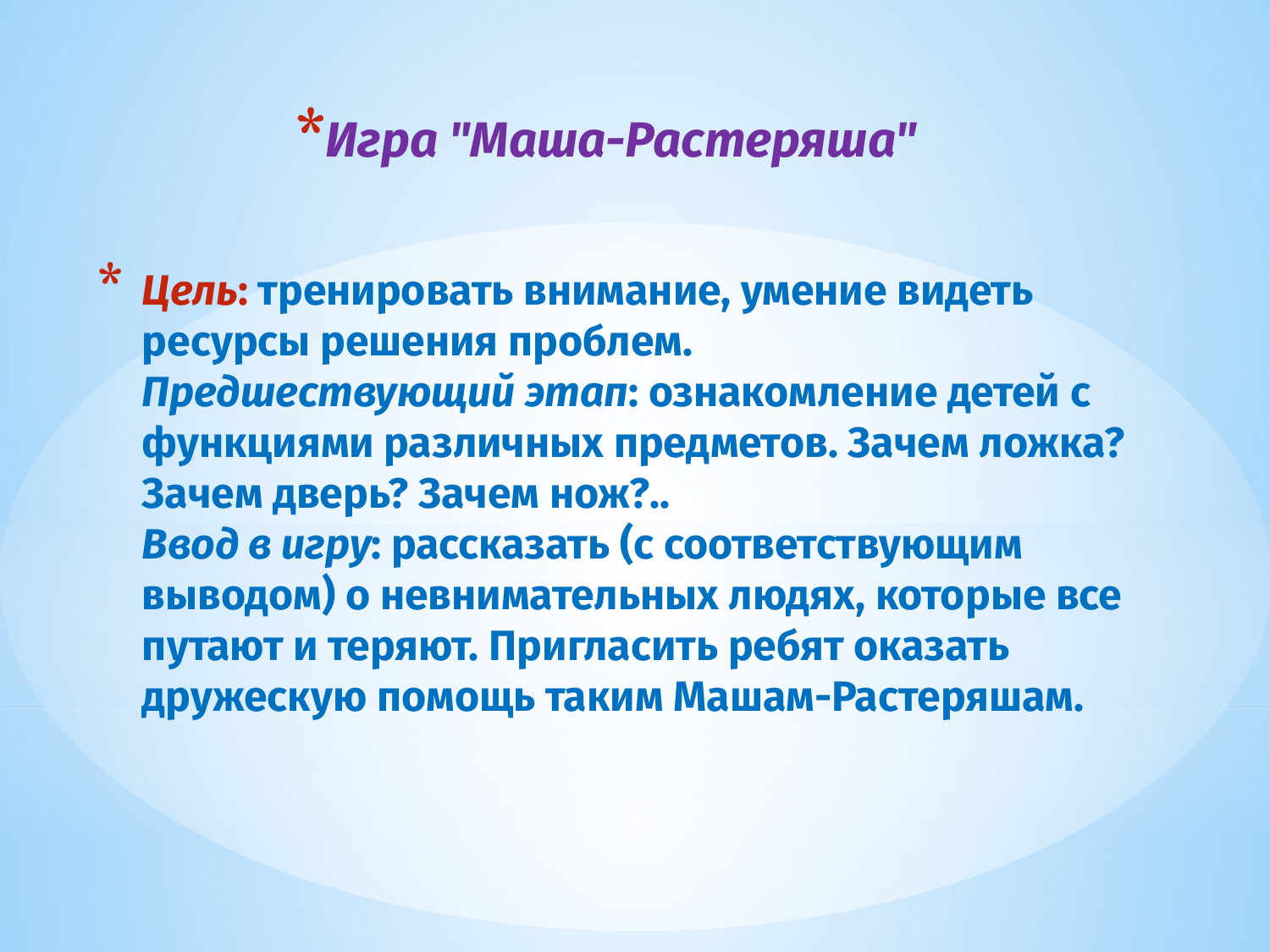

Игра "Маша-Растеряша"

# Цель: тренировать внимание, умение видеть ресурсы решения проблем. Предшествующий этап: ознакомление детей с функциями различных предметов. Зачем ложка? Зачем дверь? Зачем нож?.. Ввод в игру: рассказать (с соответствующим выводом) о невнимательных людях, которые все путают и теряют. Пригласить ребят оказать дружескую помощь таким Машам-Растеряшам.